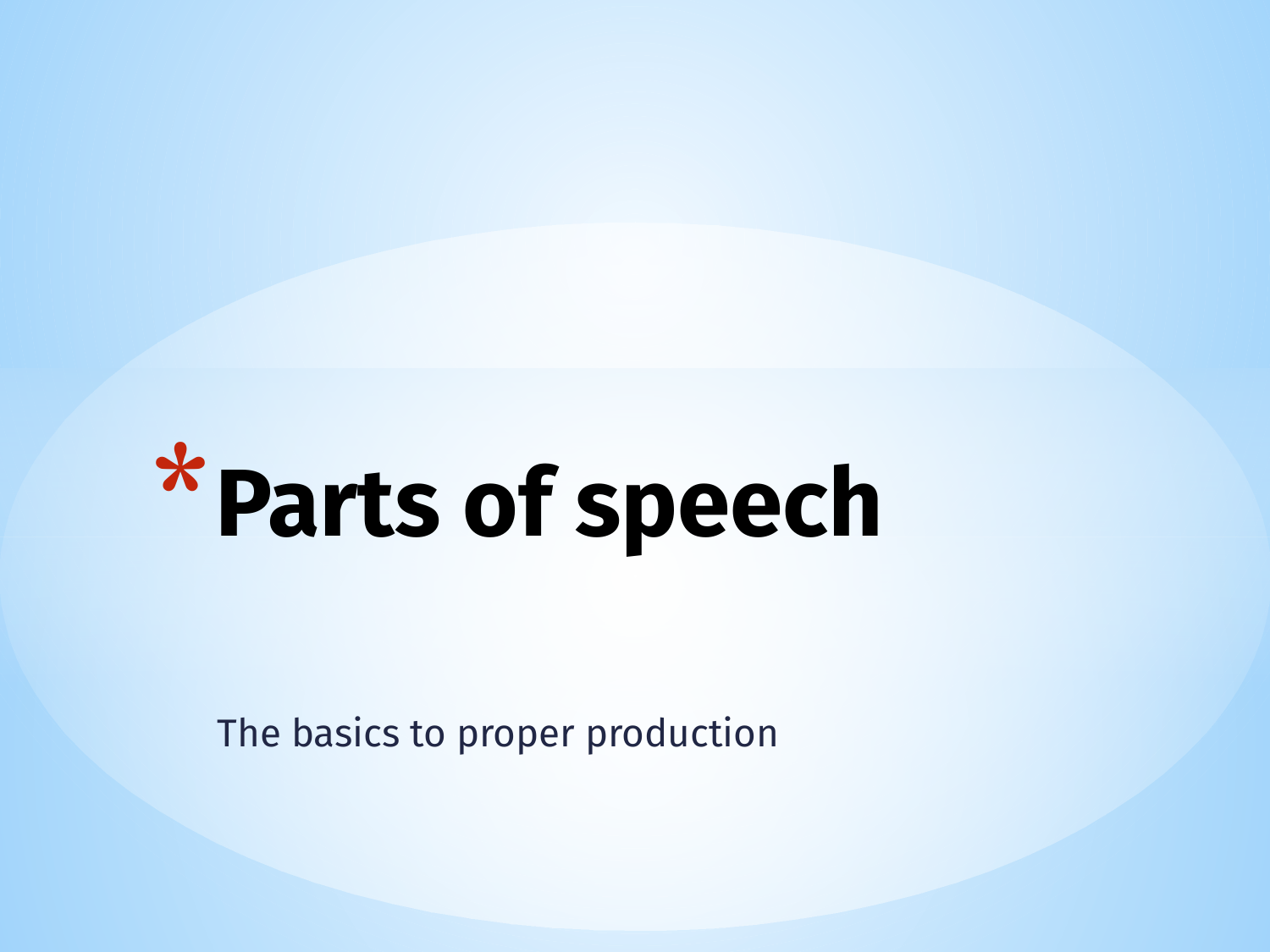

# Parts of speech
The basics to proper production